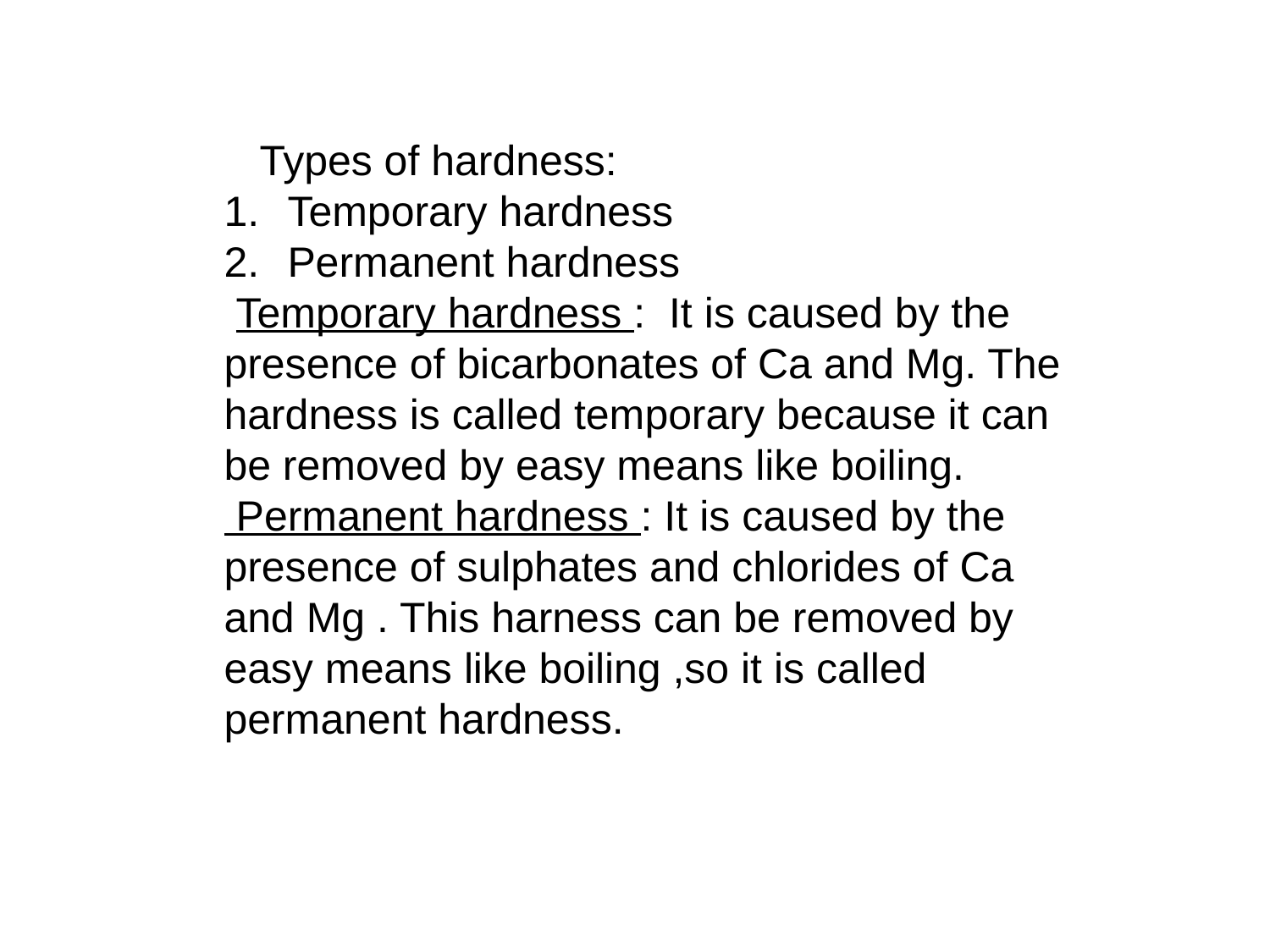

Types of hardness:
Temporary hardness
Permanent hardness
 Temporary hardness :  It is caused by the presence of bicarbonates of Ca and Mg. The hardness is called temporary because it can be removed by easy means like boiling.
 Permanent hardness : It is caused by the presence of sulphates and chlorides of Ca and Mg . This harness can be removed by easy means like boiling ,so it is called permanent hardness.